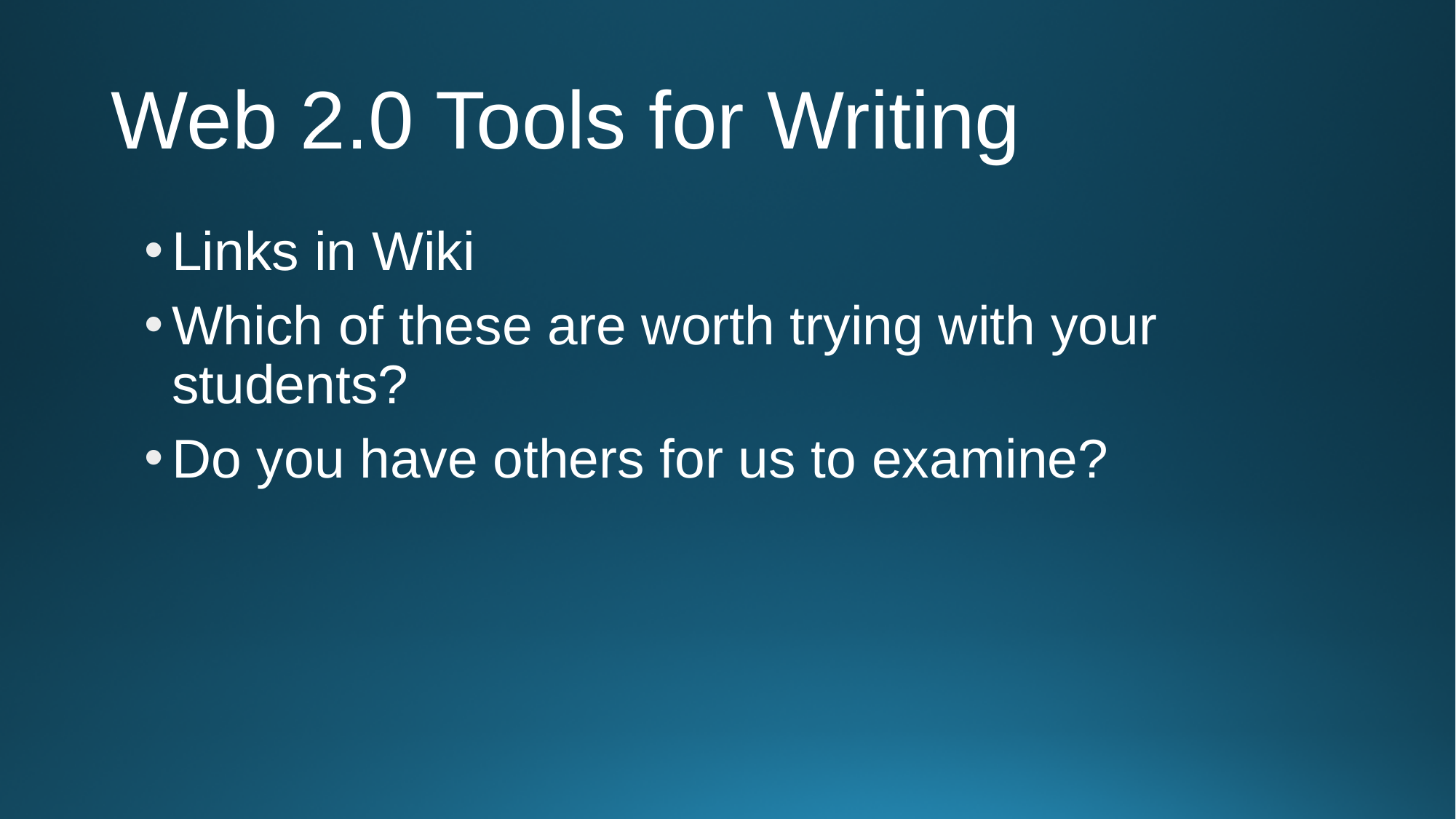

# Web 2.0 Tools for Writing
Links in Wiki
Which of these are worth trying with your students?
Do you have others for us to examine?